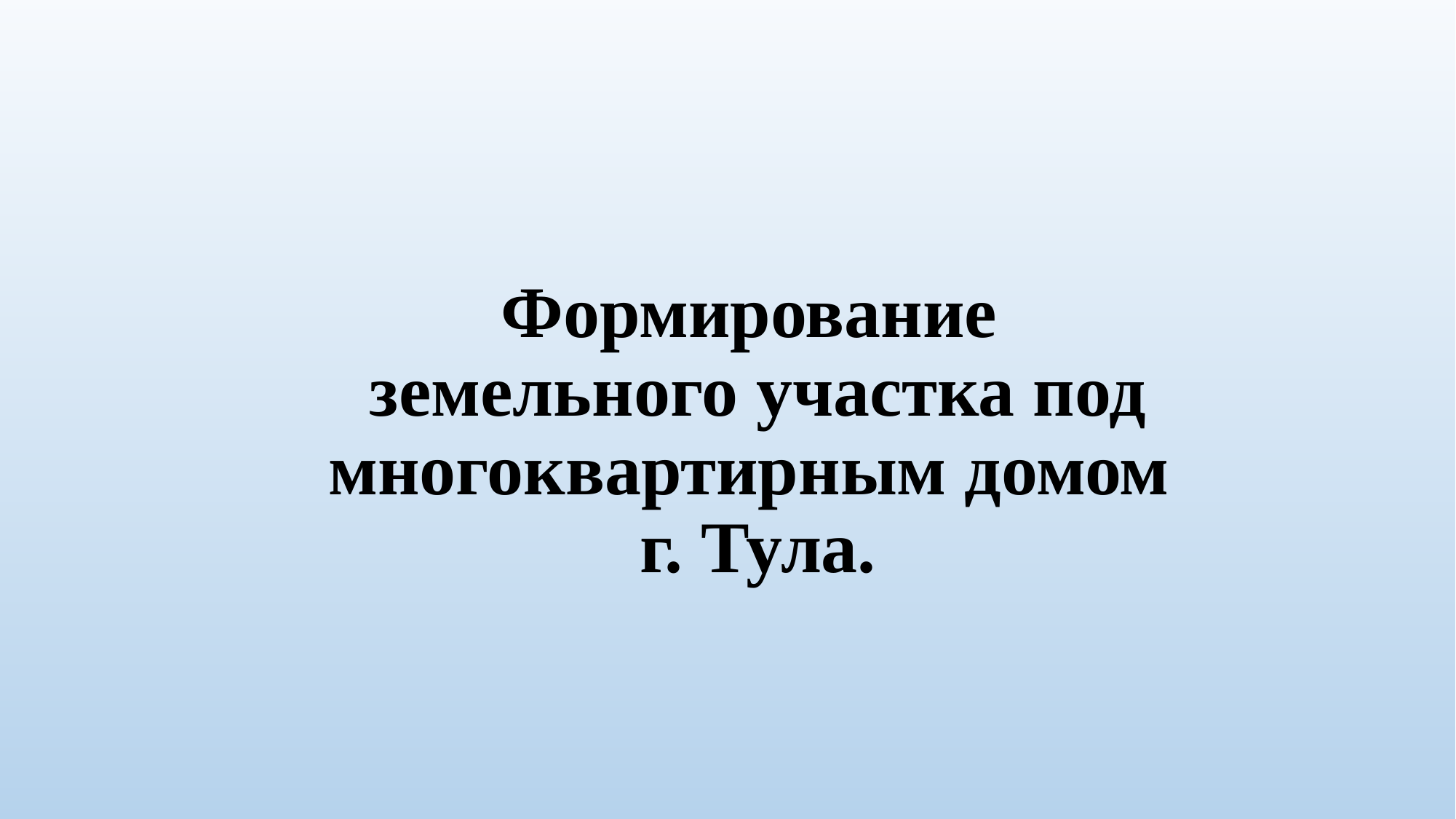

# Формирование земельного участка под многоквартирным домом г. Тула.